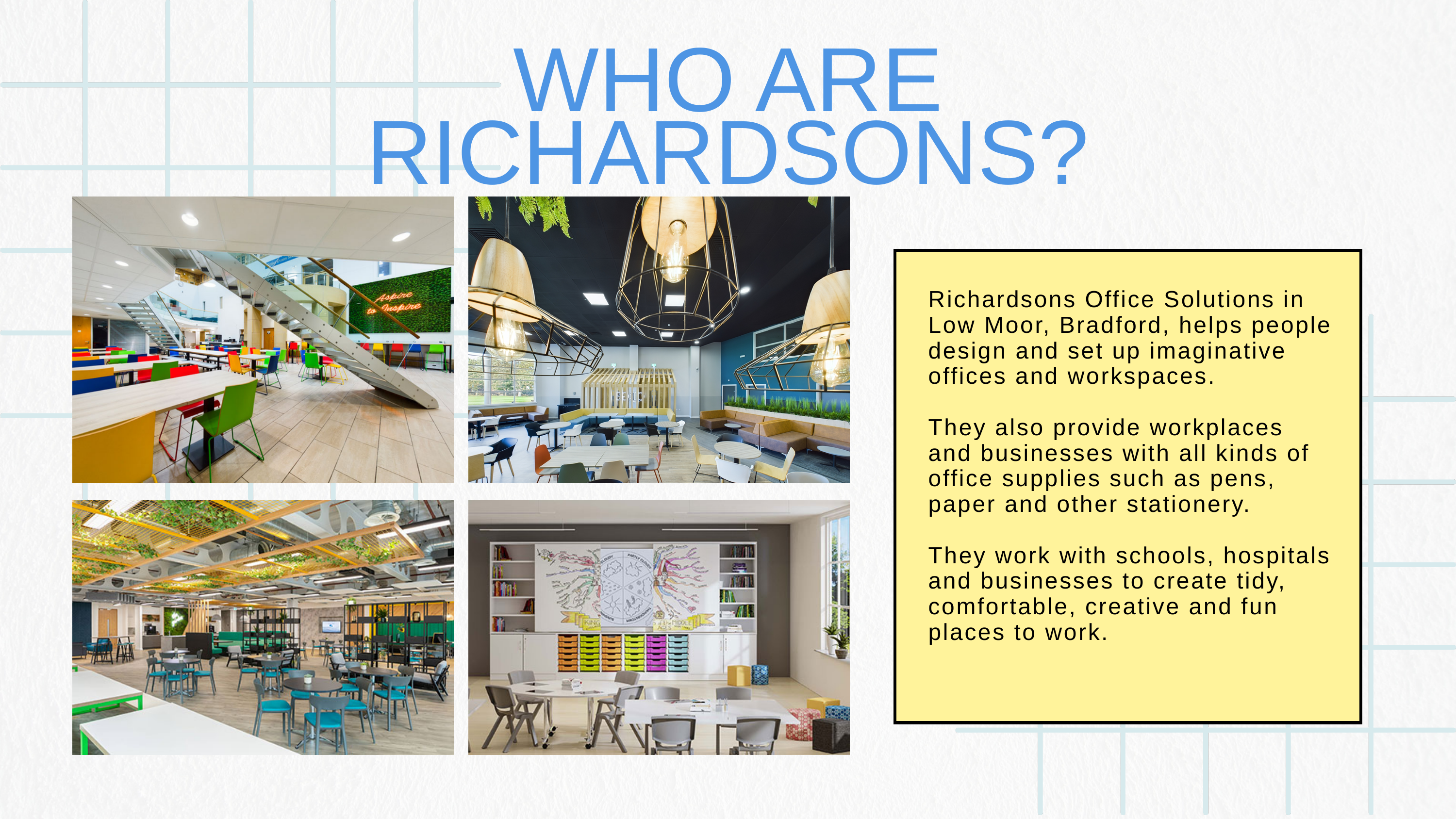

WHO ARE RICHARDSONS?

Richardsons Office Solutions in Low Moor, Bradford, helps people design and set up imaginative offices and workspaces.

They also provide workplaces and businesses with all kinds of office supplies such as pens, paper and other stationery.

They work with schools, hospitals and businesses to create tidy, comfortable, creative and fun places to work.